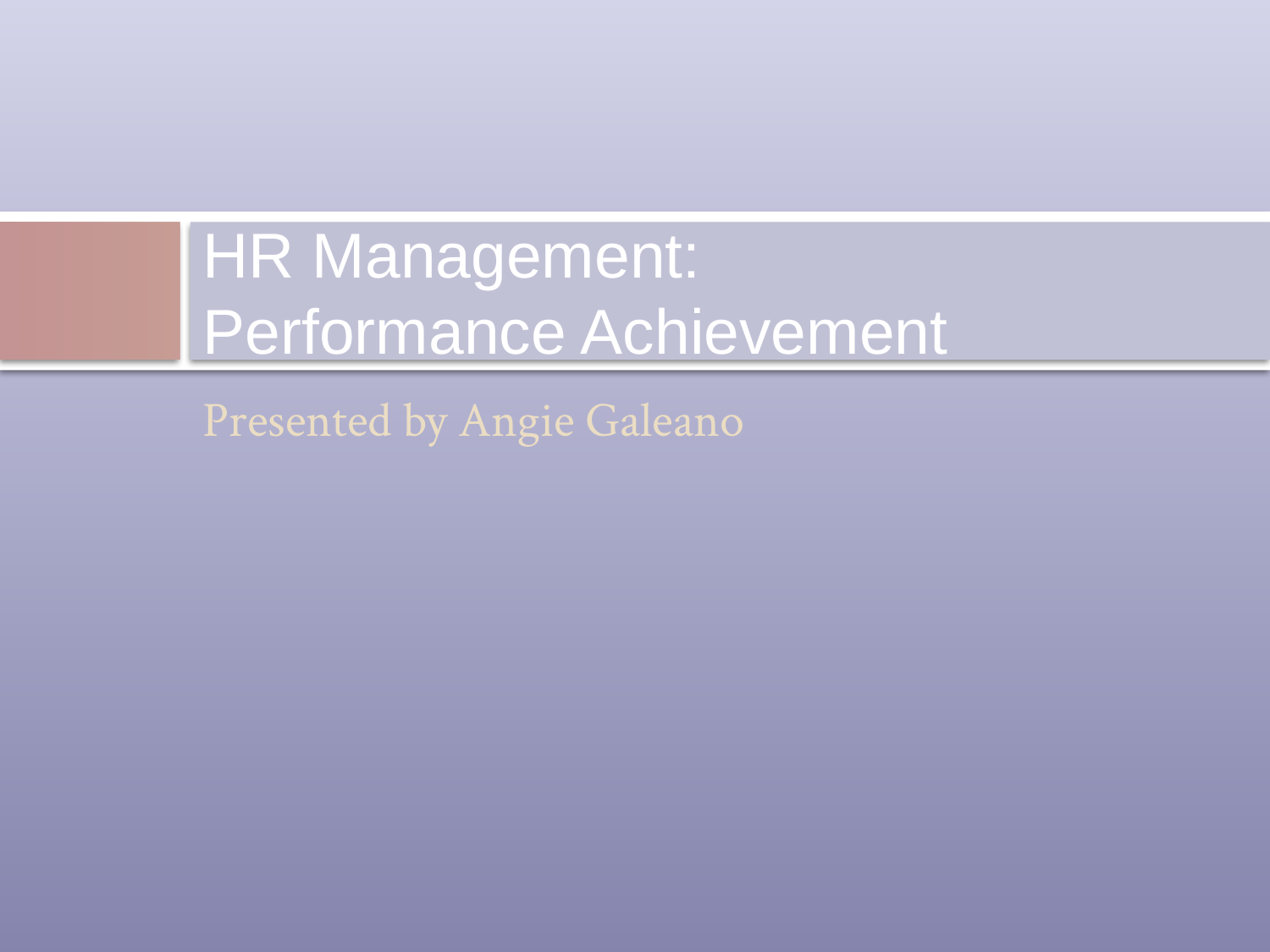

# HR Management: Performance Achievement
Presented by Angie Galeano